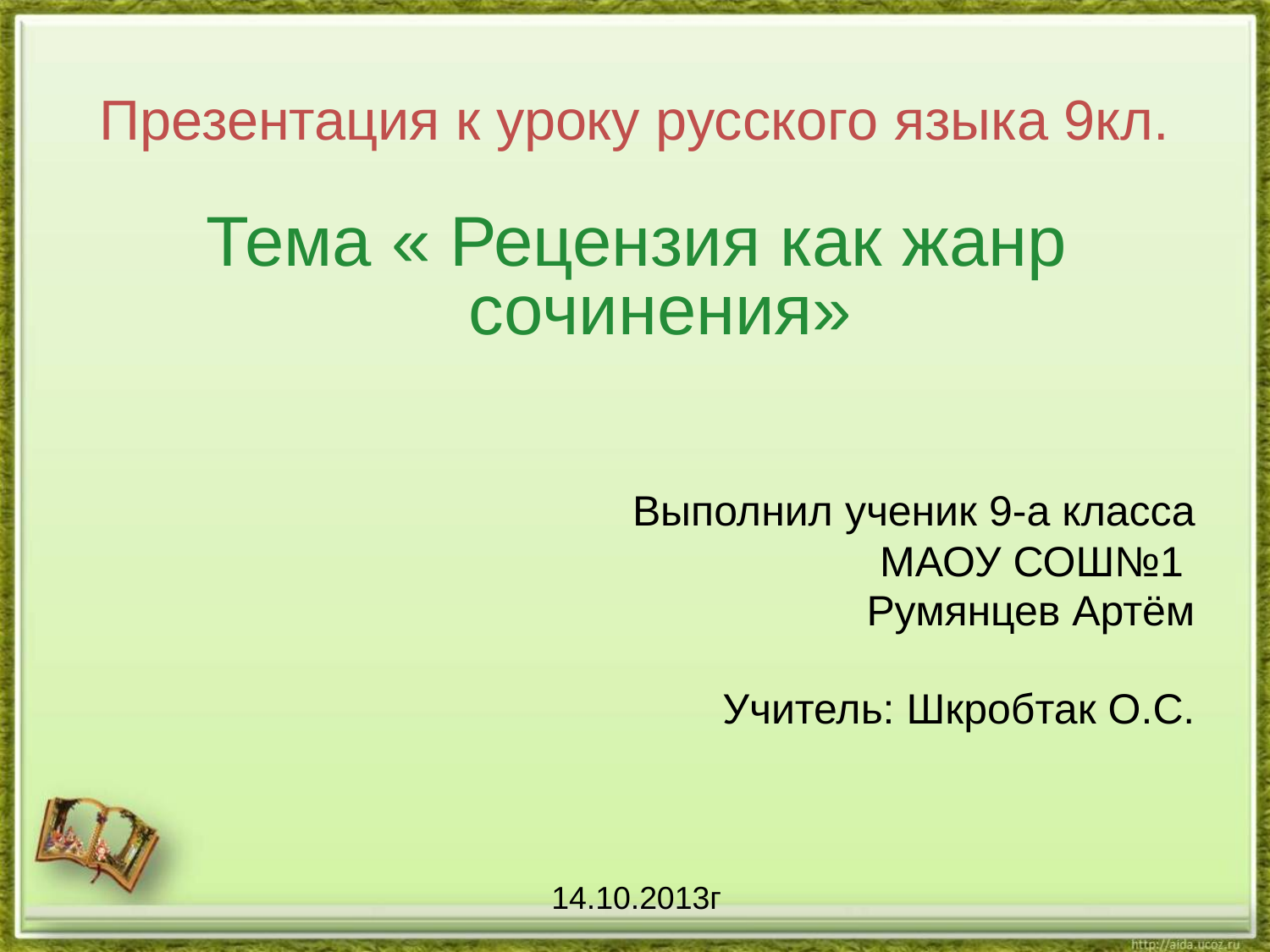

# Презентация к уроку русского языка 9кл.
Тема « Рецензия как жанр сочинения»

                        Выполнил ученик 9-а класса
 МАОУ СОШ№1
 Румянцев Артём

Учитель: Шкробтак О.С.

14.10.2013г